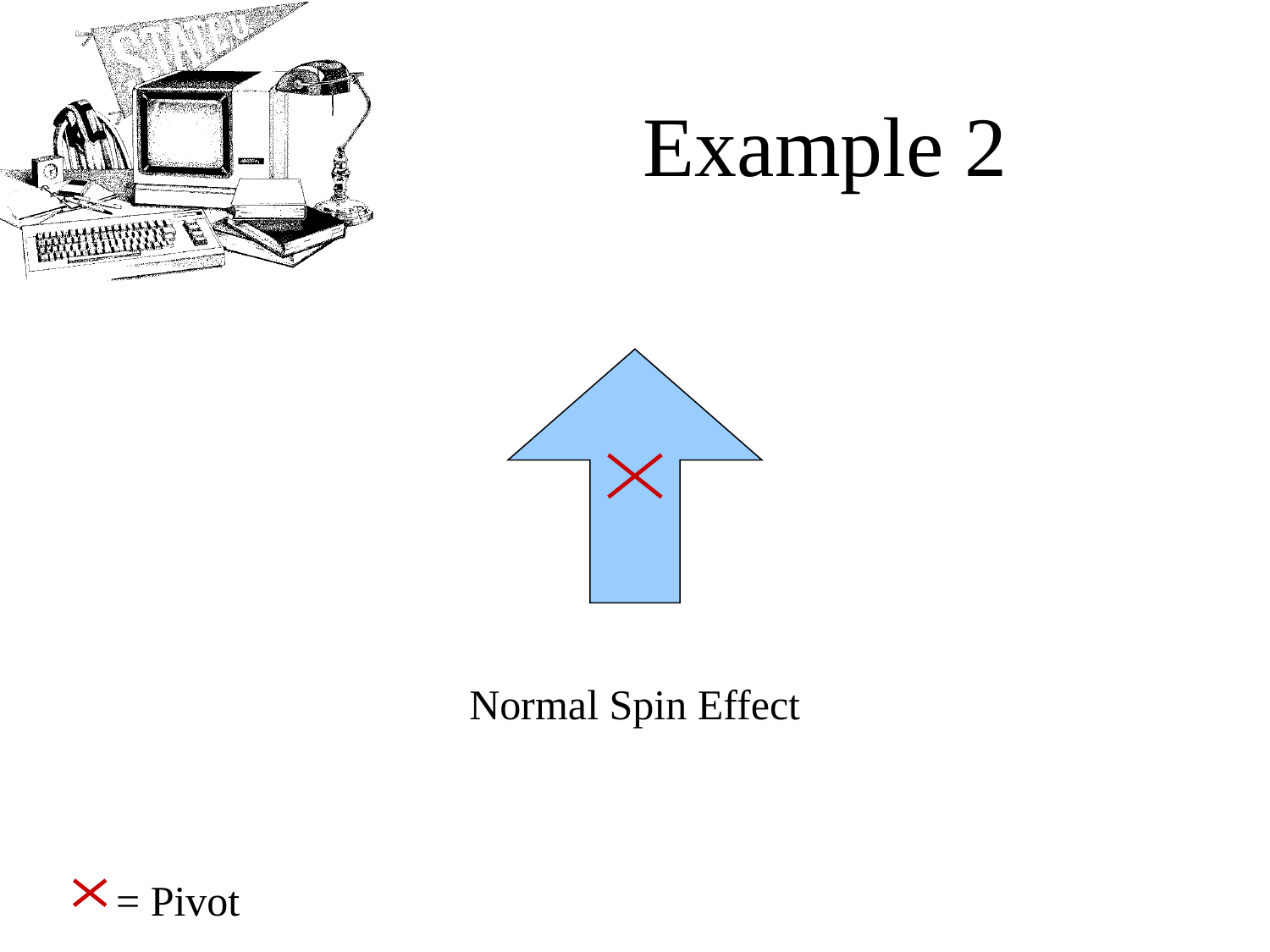

# Example 2

Normal Spin Effect
= Pivot